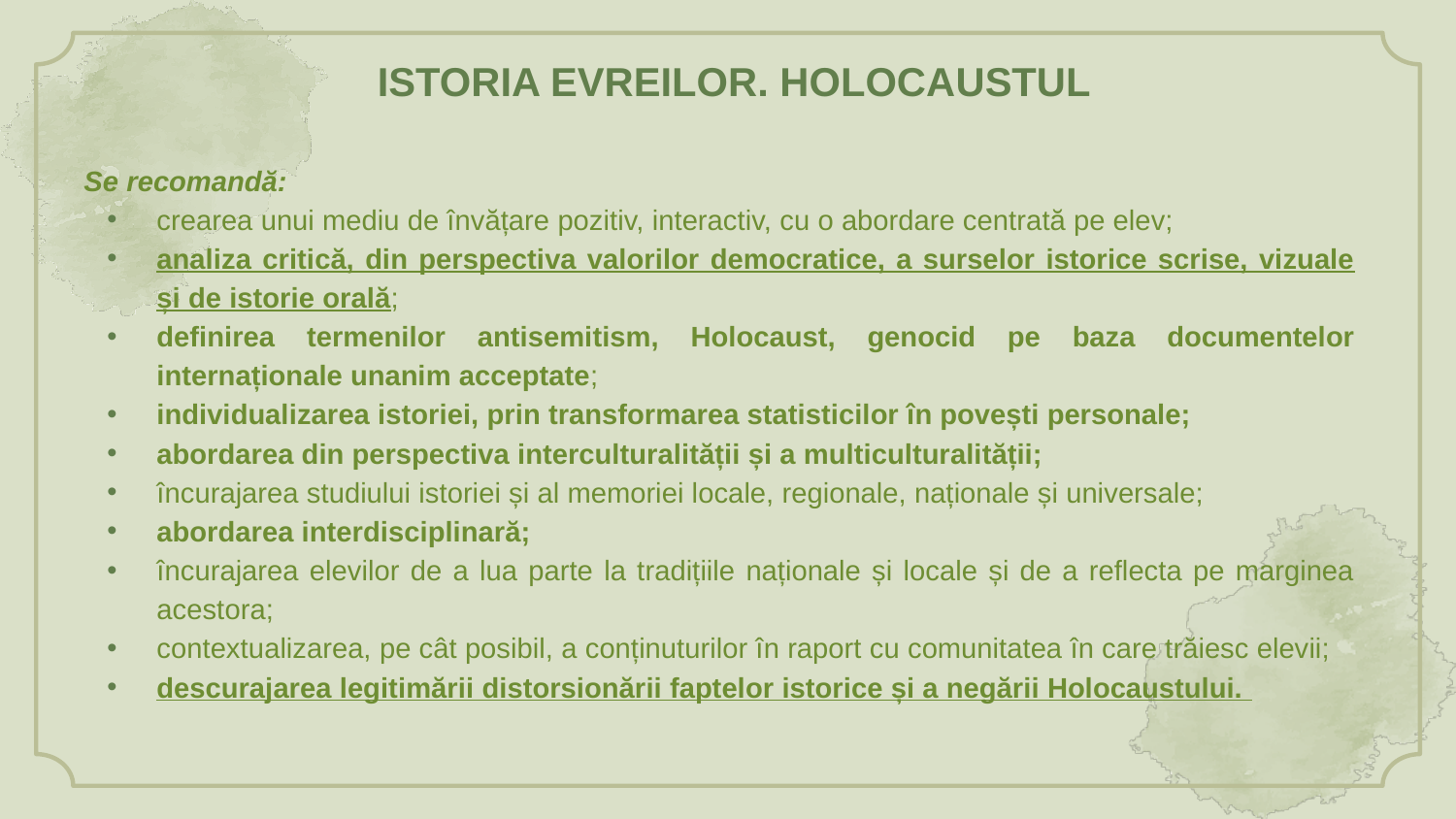

# ISTORIA EVREILOR. HOLOCAUSTUL

Se recomandă:
crearea unui mediu de învățare pozitiv, interactiv, cu o abordare centrată pe elev;
analiza critică, din perspectiva valorilor democratice, a surselor istorice scrise, vizuale și de istorie orală;
definirea termenilor antisemitism, Holocaust, genocid pe baza documentelor internaționale unanim acceptate;
individualizarea istoriei, prin transformarea statisticilor în povești personale;
abordarea din perspectiva interculturalității și a multiculturalității;
încurajarea studiului istoriei și al memoriei locale, regionale, naționale și universale;
abordarea interdisciplinară;
încurajarea elevilor de a lua parte la tradițiile naționale și locale și de a reflecta pe marginea acestora;
contextualizarea, pe cât posibil, a conținuturilor în raport cu comunitatea în care trăiesc elevii;
descurajarea legitimării distorsionării faptelor istorice și a negării Holocaustului.